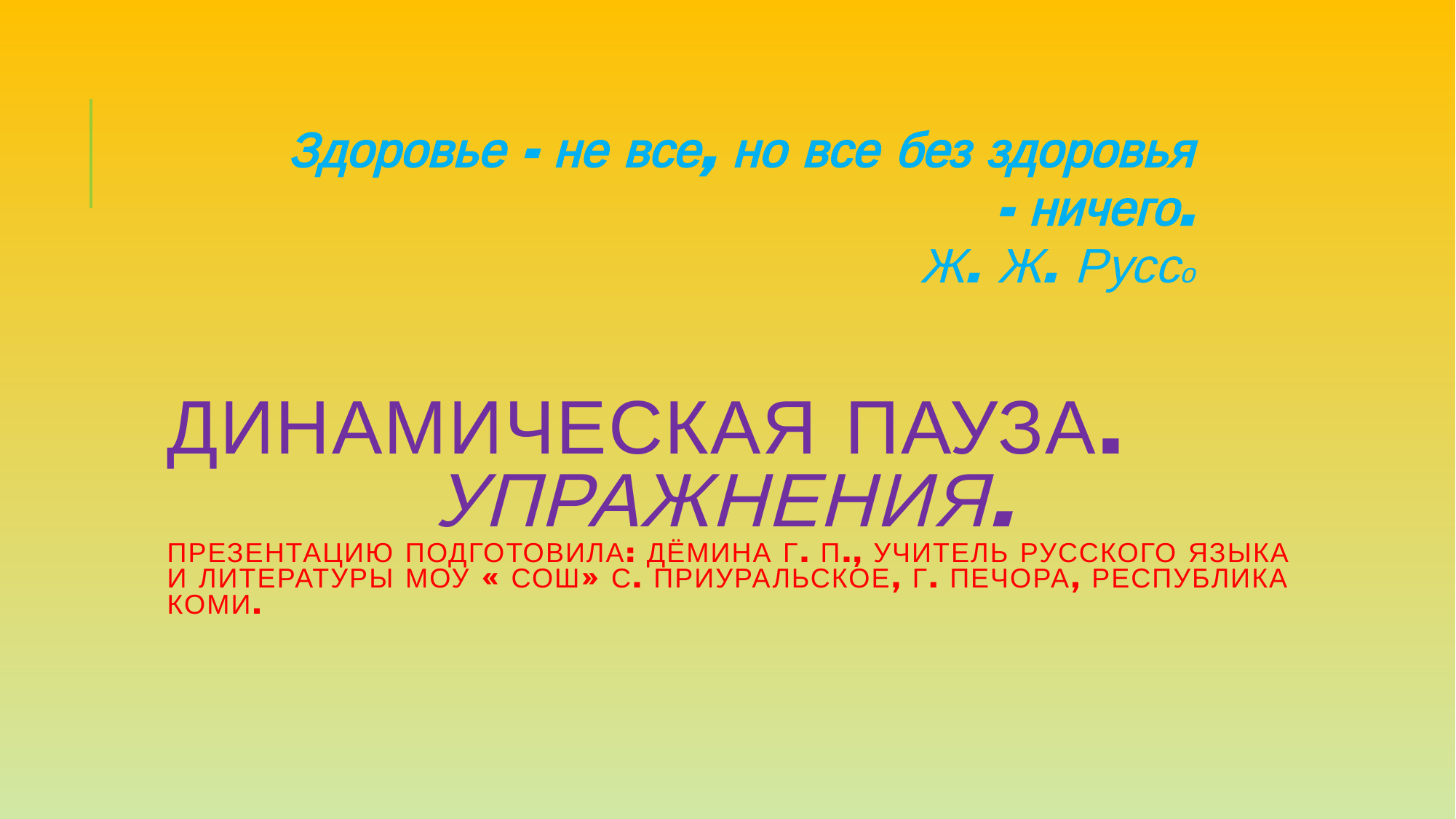

Здоровье - не все, но все без здоровья - ничего.
Ж. Ж. Руссо

# Динамическая пауза. Упражнения. презентацию подготовила: Дёмина Г. П., учитель русского языка и литературы Моу « Сош» с. Приуральское, г. Печора, Республика Коми.